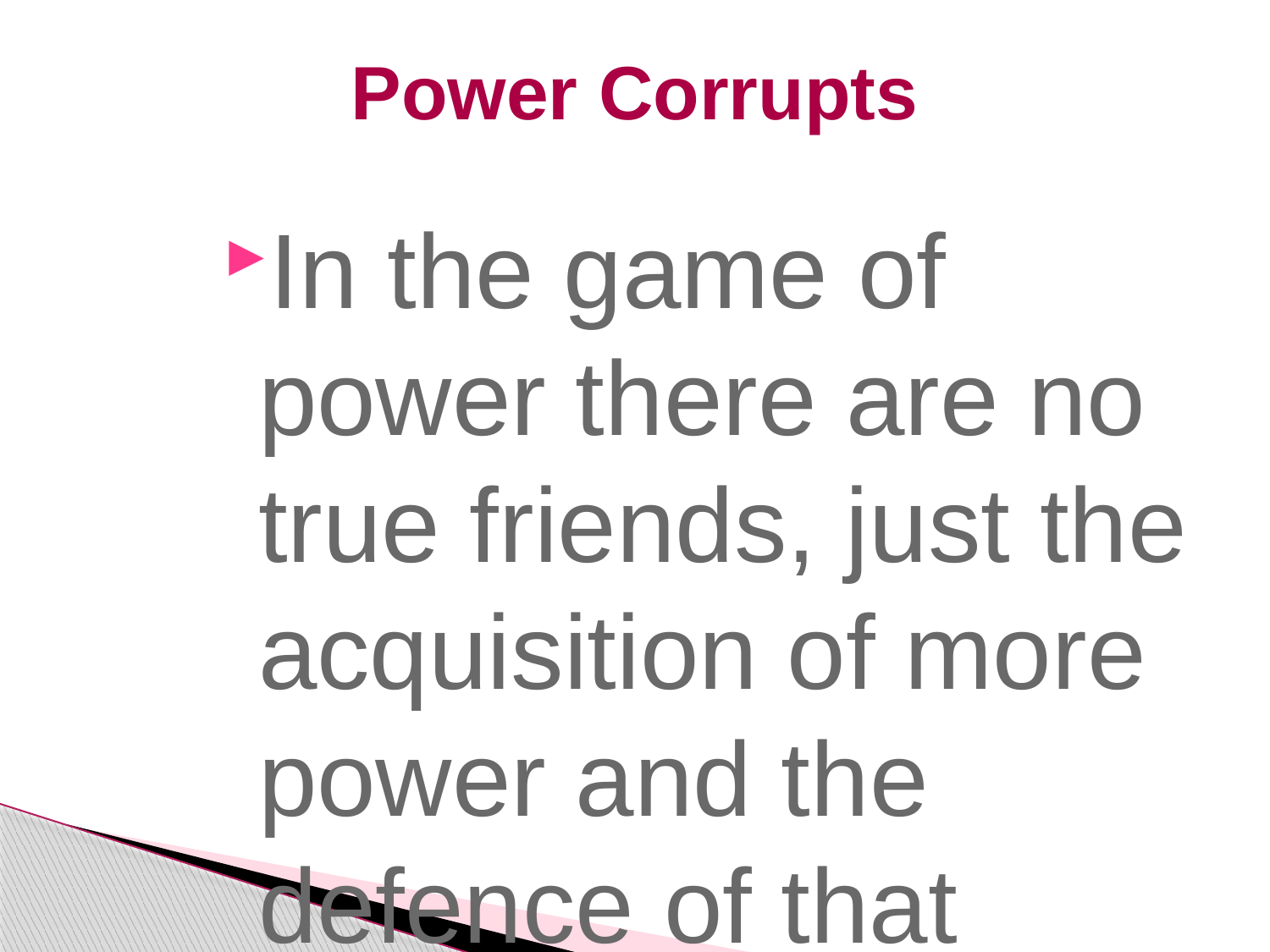

# Power Corrupts
In the game of power there are no true friends, just the acquisition of more power and the defence of that power